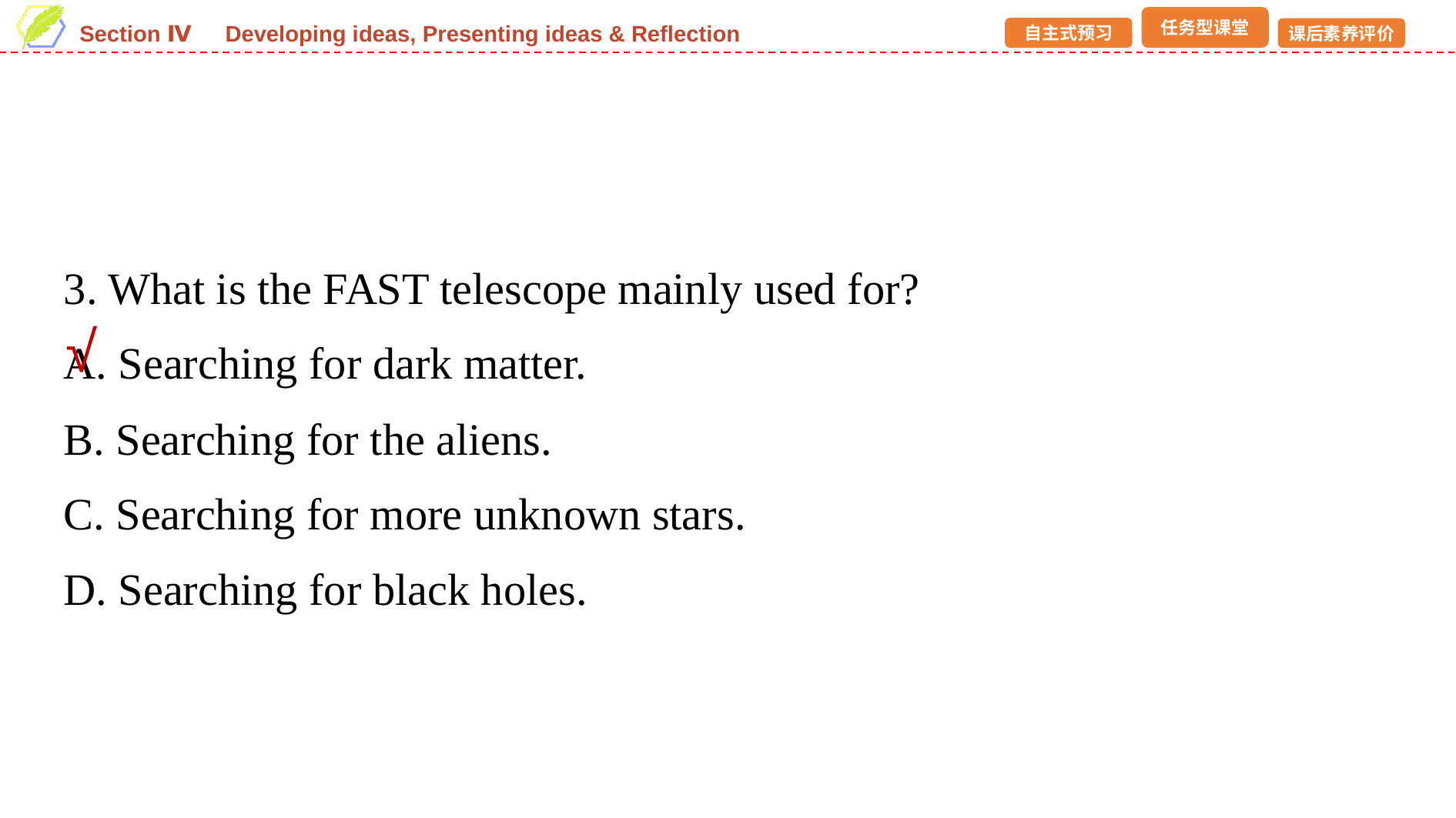

3. What is the FAST telescope mainly used for?
A. Searching for dark matter.
B. Searching for the aliens.
C. Searching for more unknown stars.
D. Searching for black holes.
√